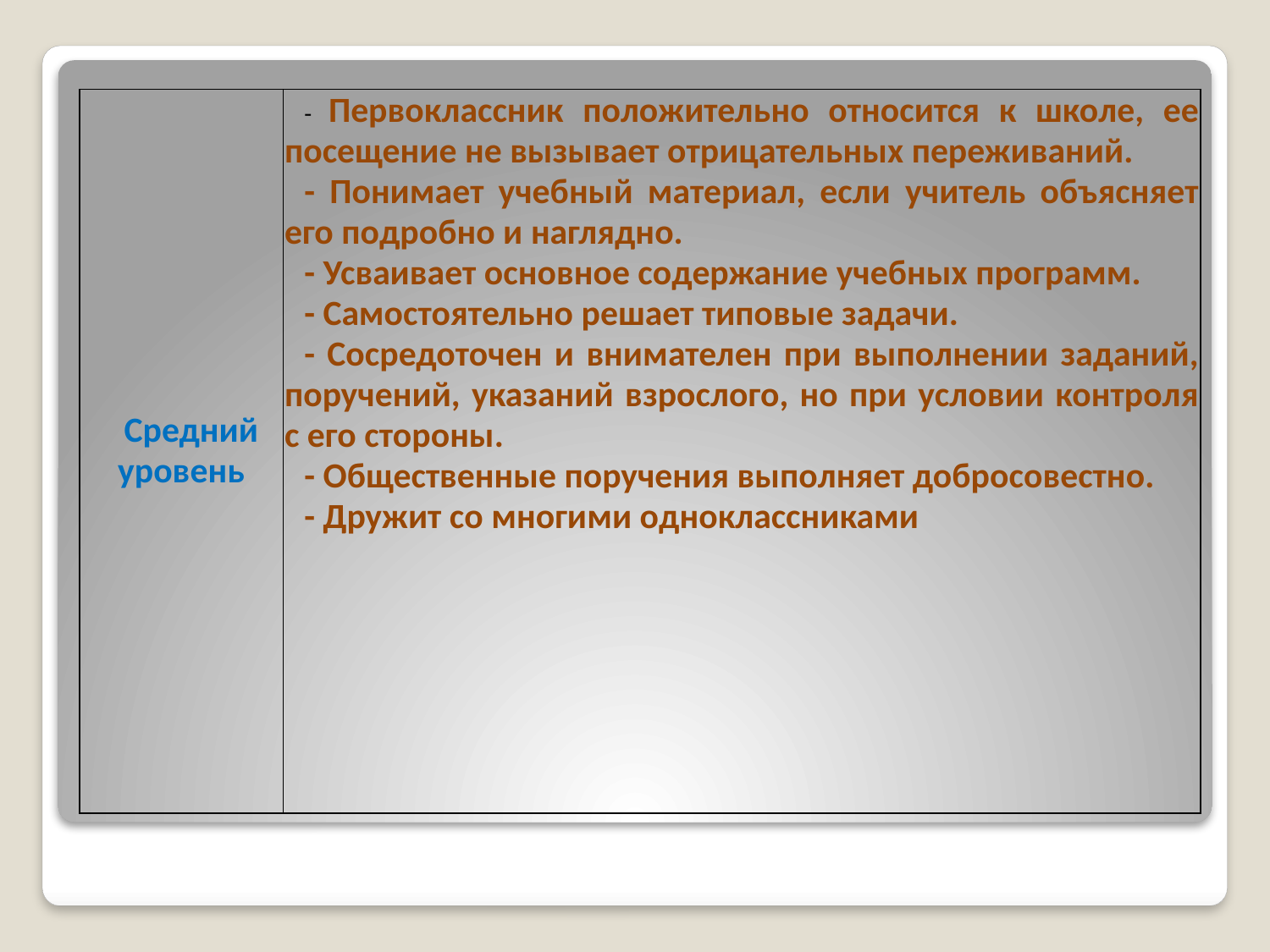

| Средний уровень | - Первоклассник положительно относится к школе, ее посещение не вызывает отрицательных переживаний. - Понимает учебный материал, если учитель объясняет его подробно и наглядно. - Усваивает основное содержание учебных программ. - Самостоятельно решает типовые задачи. - Сосредоточен и внимателен при выполнении заданий, поручений, указаний взрослого, но при условии контроля с его стороны. - Общественные поручения выполняет добросовестно. - Дружит со многими одноклассниками |
| --- | --- |